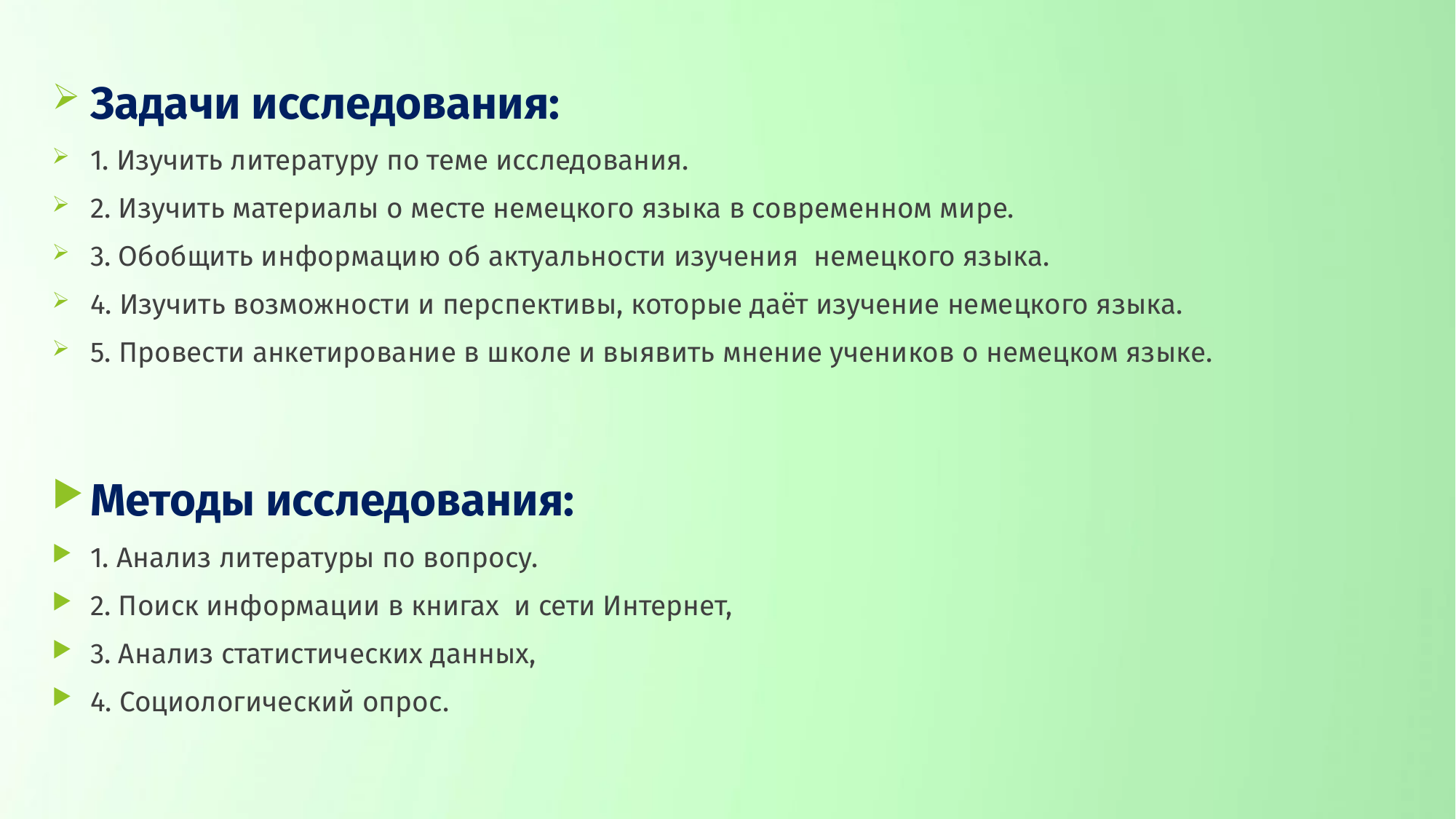

Задачи исследования:
1. Изучить литературу по теме исследования.
2. Изучить материалы о месте немецкого языка в современном мире.
3. Обобщить информацию об актуальности изучения  немецкого языка.
4. Изучить возможности и перспективы, которые даёт изучение немецкого языка.
5. Провести анкетирование в школе и выявить мнение учеников о немецком языке.

Методы исследования:
1. Анализ литературы по вопросу.
2. Поиск информации в книгах  и сети Интернет,
3. Анализ статистических данных,
4. Социологический опрос.